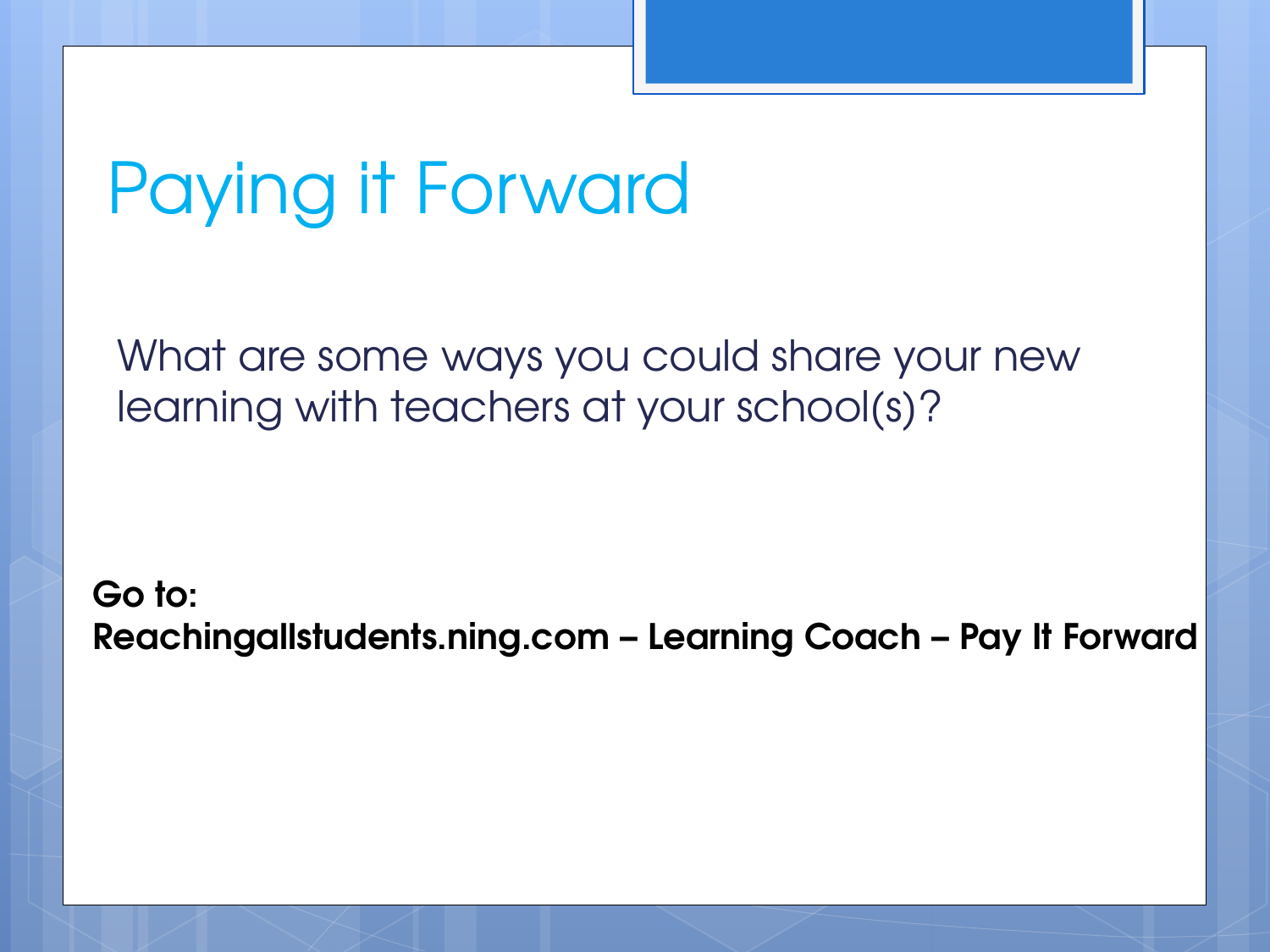

Paying it Forward
What are some ways you could share your new learning with teachers at your school(s)?
Go to:
Reachingallstudents.ning.com – Learning Coach – Pay It Forward